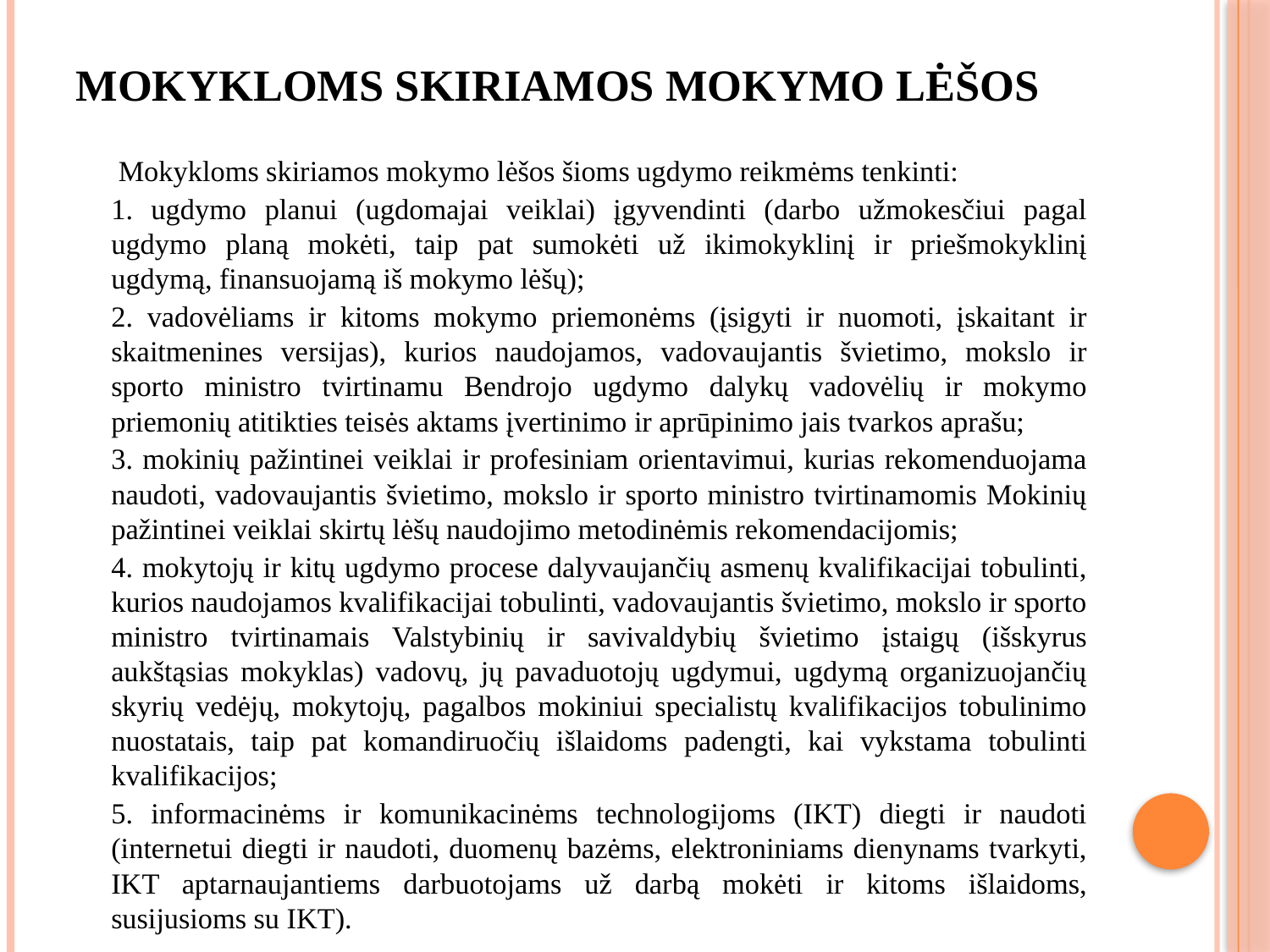

# Mokykloms skiriamos mokymo lėšos
 Mokykloms skiriamos mokymo lėšos šioms ugdymo reikmėms tenkinti:
1. ugdymo planui (ugdomajai veiklai) įgyvendinti (darbo užmokesčiui pagal ugdymo planą mokėti, taip pat sumokėti už ikimokyklinį ir priešmokyklinį ugdymą, finansuojamą iš mokymo lėšų);
2. vadovėliams ir kitoms mokymo priemonėms (įsigyti ir nuomoti, įskaitant ir skaitmenines versijas), kurios naudojamos, vadovaujantis švietimo, mokslo ir sporto ministro tvirtinamu Bendrojo ugdymo dalykų vadovėlių ir mokymo priemonių atitikties teisės aktams įvertinimo ir aprūpinimo jais tvarkos aprašu;
3. mokinių pažintinei veiklai ir profesiniam orientavimui, kurias rekomenduojama naudoti, vadovaujantis švietimo, mokslo ir sporto ministro tvirtinamomis Mokinių pažintinei veiklai skirtų lėšų naudojimo metodinėmis rekomendacijomis;
4. mokytojų ir kitų ugdymo procese dalyvaujančių asmenų kvalifikacijai tobulinti, kurios naudojamos kvalifikacijai tobulinti, vadovaujantis švietimo, mokslo ir sporto ministro tvirtinamais Valstybinių ir savivaldybių švietimo įstaigų (išskyrus aukštąsias mokyklas) vadovų, jų pavaduotojų ugdymui, ugdymą organizuojančių skyrių vedėjų, mokytojų, pagalbos mokiniui specialistų kvalifikacijos tobulinimo nuostatais, taip pat komandiruočių išlaidoms padengti, kai vykstama tobulinti kvalifikacijos;
5. informacinėms ir komunikacinėms technologijoms (IKT) diegti ir naudoti (internetui diegti ir naudoti, duomenų bazėms, elektroniniams dienynams tvarkyti, IKT aptarnaujantiems darbuotojams už darbą mokėti ir kitoms išlaidoms, susijusioms su IKT).